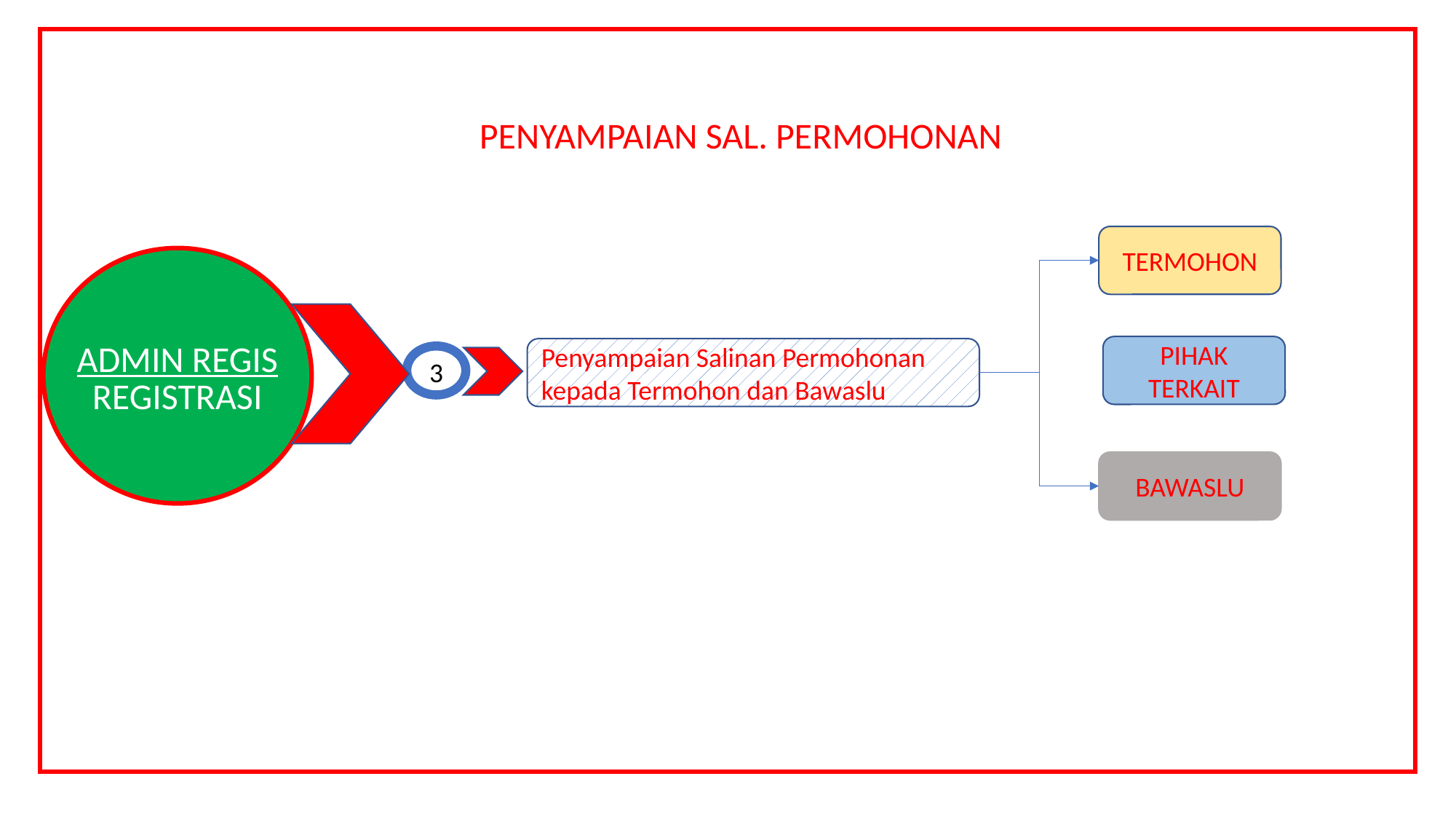

# PENYAMPAIAN SAL. PERMOHONAN
TERMOHON
ADMIN REGIS
REGISTRASI

PIHAK TERKAIT
Penyampaian Salinan Permohonan kepada Termohon dan Bawaslu
3

BAWASLU